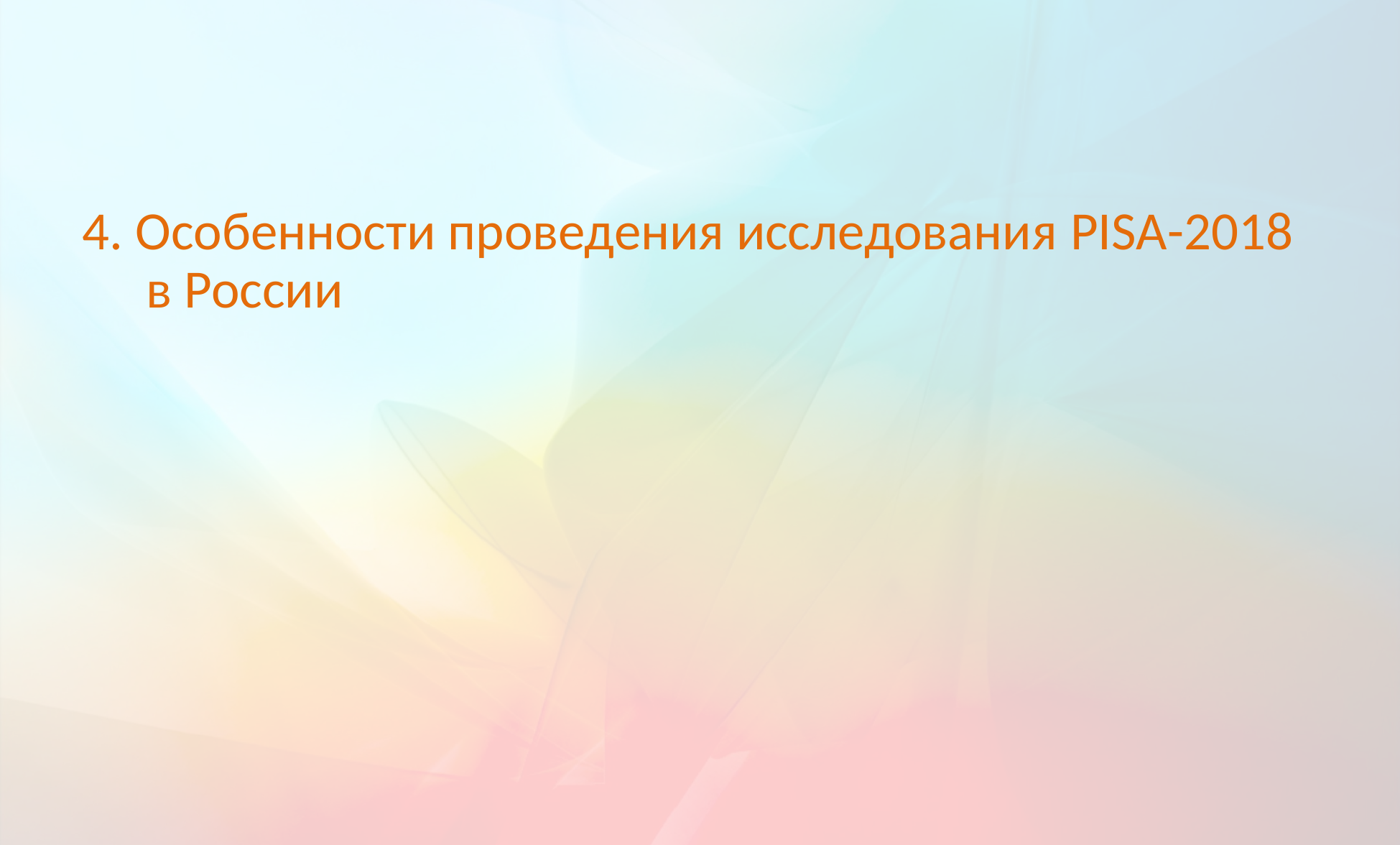

4. Особенности проведения исследования PISA-2018 в России